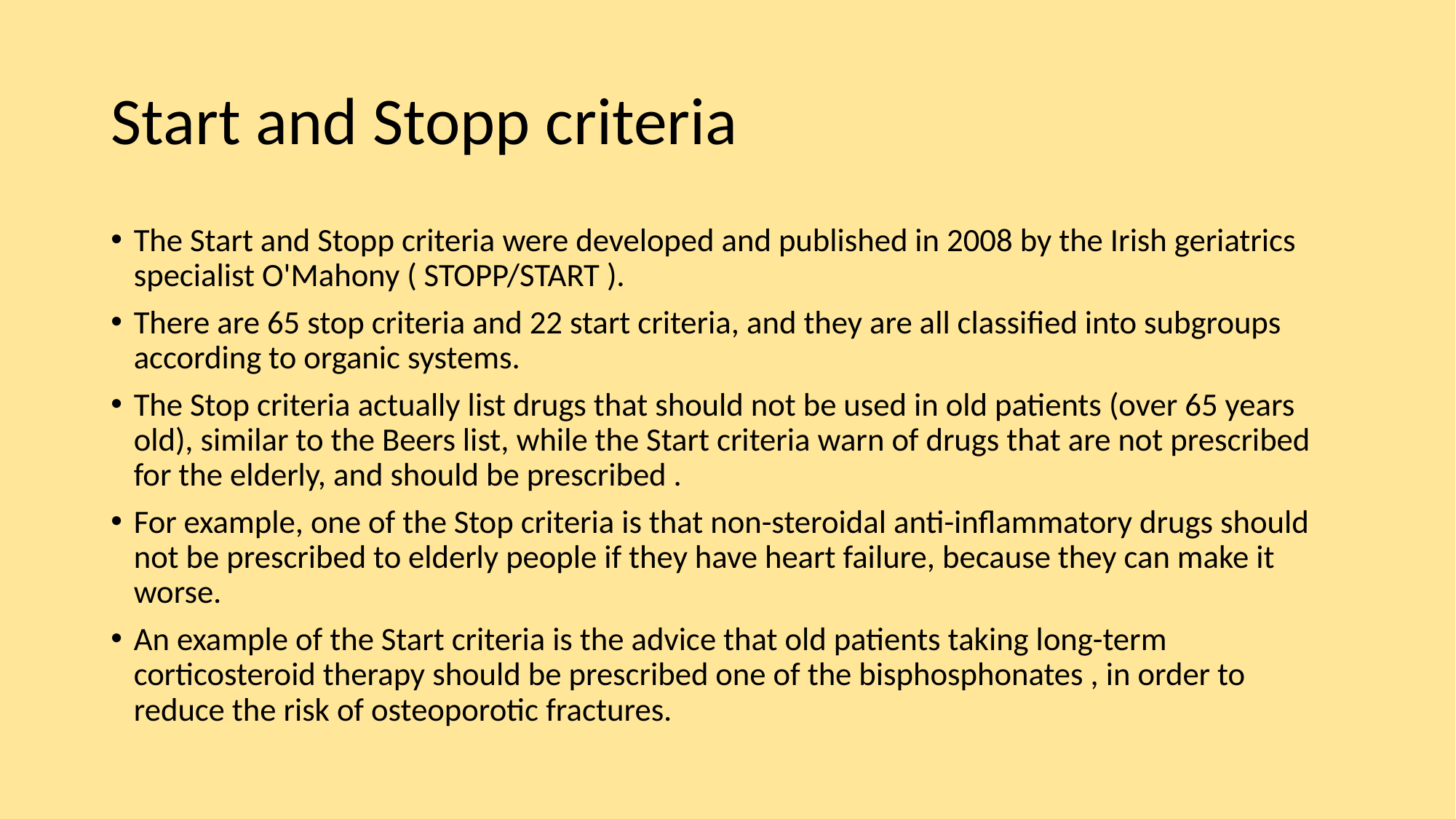

# Start and Stopp criteria
The Start and Stopp criteria were developed and published in 2008 by the Irish geriatrics specialist O'Mahony ( STOPP/START ).
There are 65 stop criteria and 22 start criteria, and they are all classified into subgroups according to organic systems.
The Stop criteria actually list drugs that should not be used in old patients (over 65 years old), similar to the Beers list, while the Start criteria warn of drugs that are not prescribed for the elderly, and should be prescribed .
For example, one of the Stop criteria is that non-steroidal anti-inflammatory drugs should not be prescribed to elderly people if they have heart failure, because they can make it worse.
An example of the Start criteria is the advice that old patients taking long-term corticosteroid therapy should be prescribed one of the bisphosphonates , in order to reduce the risk of osteoporotic fractures.